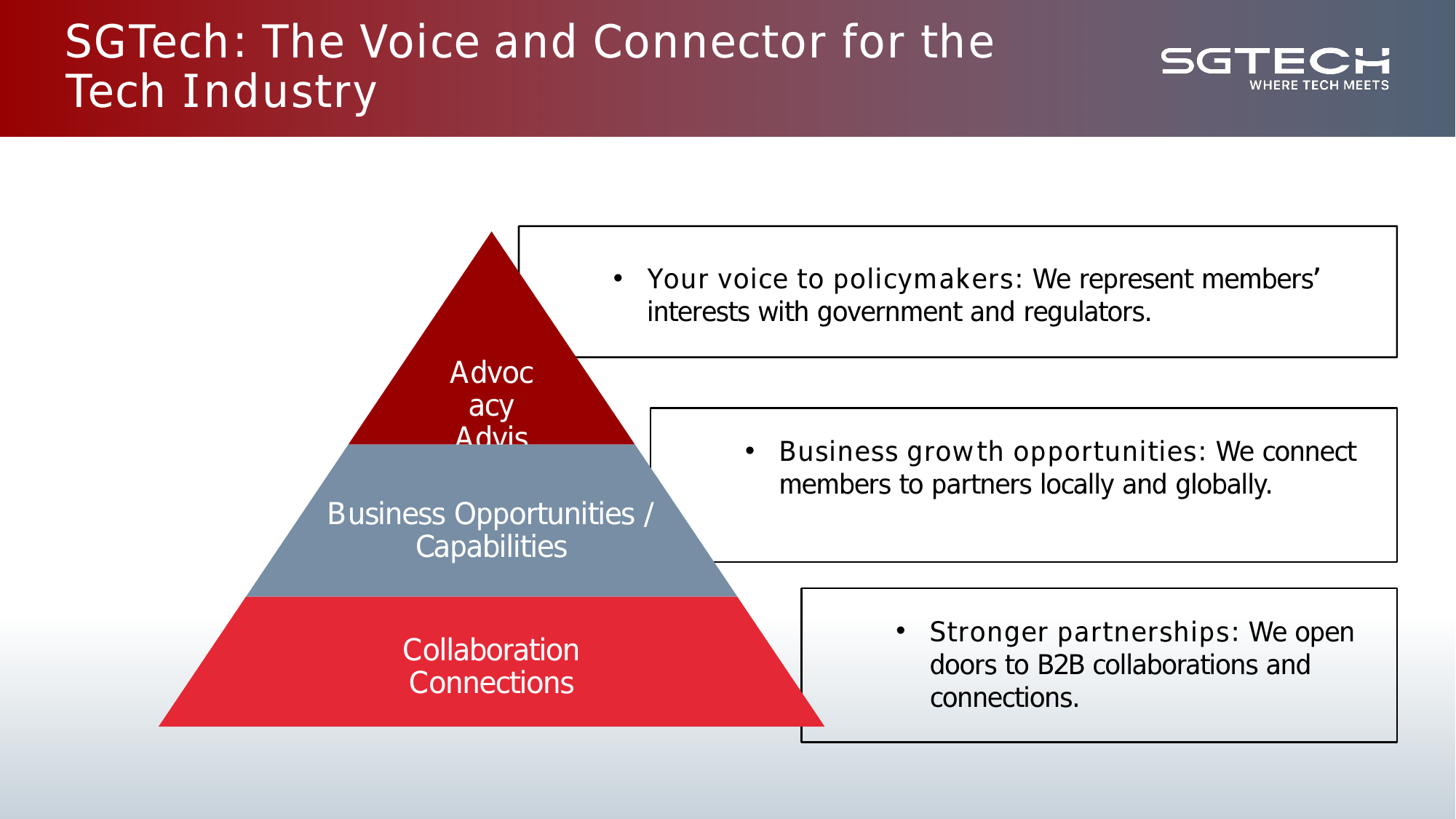

# SGTech: The Voice and Connector for the Tech Industry
Your voice to policymakers: We represent members’ interests with government and regulators.
Advocacy
Advisory
Business Opportunities / Capabilities
Collaboration
Connections
Business growth opportunities: We connect members to partners locally and globally.

Stronger partnerships: We open doors to B2B collaborations and connections.